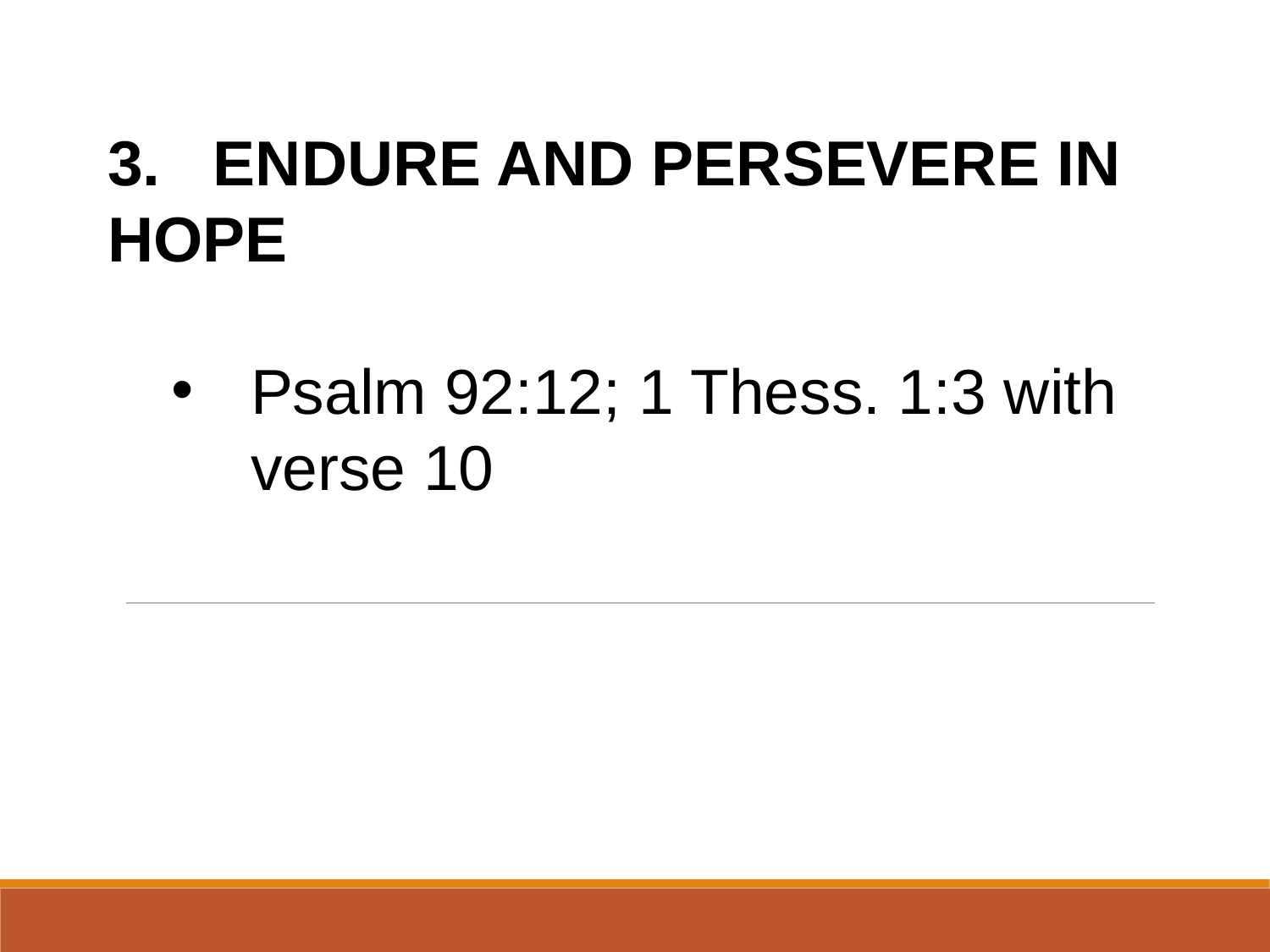

3.   ENDURE AND PERSEVERE IN HOPE

Psalm 92:12; 1 Thess. 1:3 with verse 10